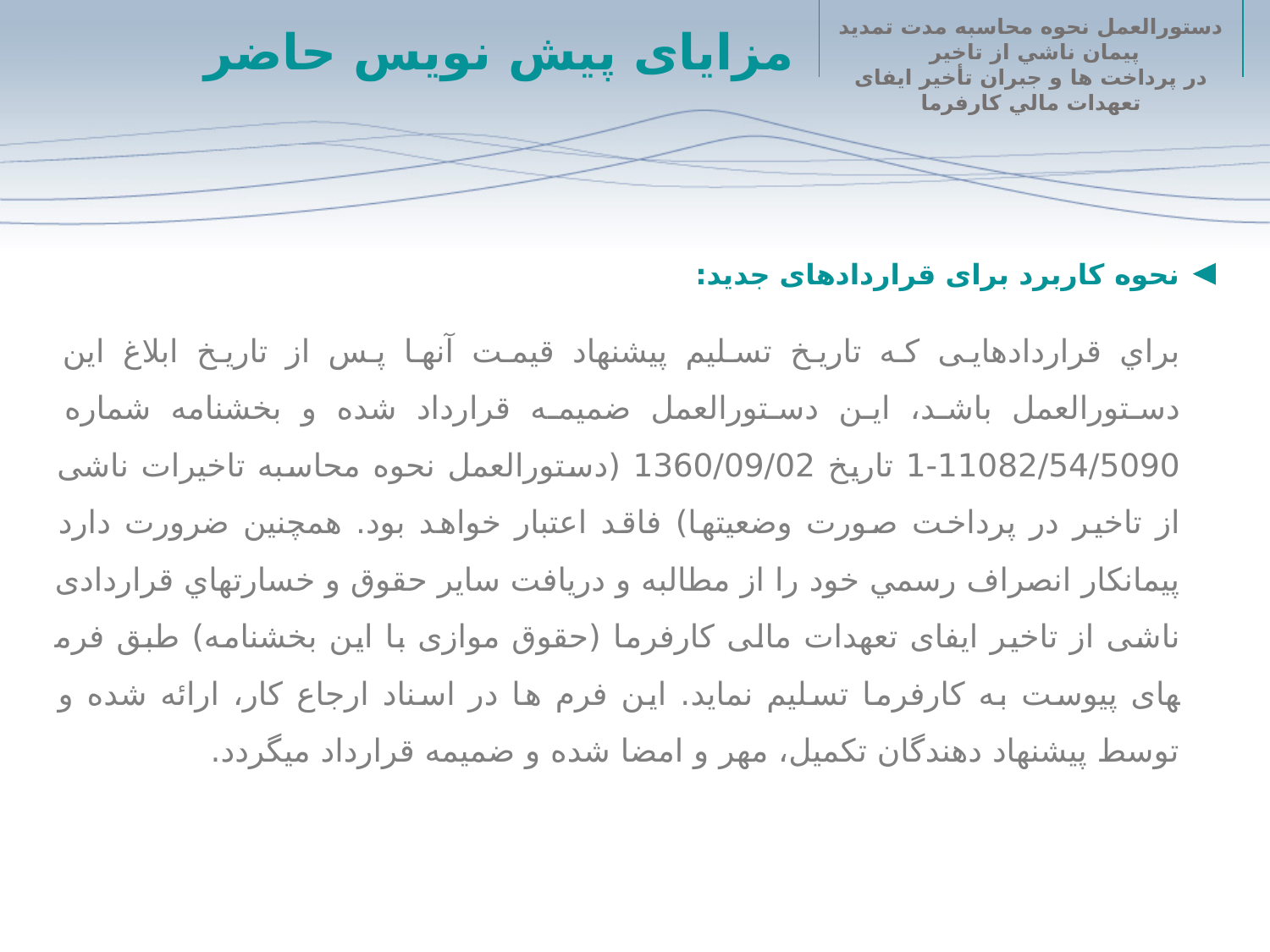

مزایای پیش نویس حاضر
نحوه کاربرد برای قراردادهای جدید:
براي قراردادهايی که تاریخ تسلیم پیشنهاد قیمت آنها پس از تاریخ ابلاغ این دستورالعمل باشد، این دستورالعمل ضمیمه قرارداد شده و بخشنامه شماره 11082/54/5090-1 تاریخ 1360/09/02 (دستورالعمل نحوه محاسبه تاخیرات ناشی از تاخیر در پرداخت­ صورت وضعیت­ها) فاقد اعتبار خواهد بود. همچنین ضرورت دارد پيمانكار انصراف رسمي خود را از مطالبه و دريافت سایر حقوق و خسارت­هاي قراردادی ناشی از تاخير ایفای تعهدات مالی کارفرما (حقوق موازی با این بخشنامه) طبق فرم­های پیوست به كارفرما تسلیم نماید. این فرم ها در اسناد ارجاع كار، ارائه شده و توسط پيشنهاد دهندگان تكميل، مهر و امضا شده و ضمیمه قرارداد میگردد.